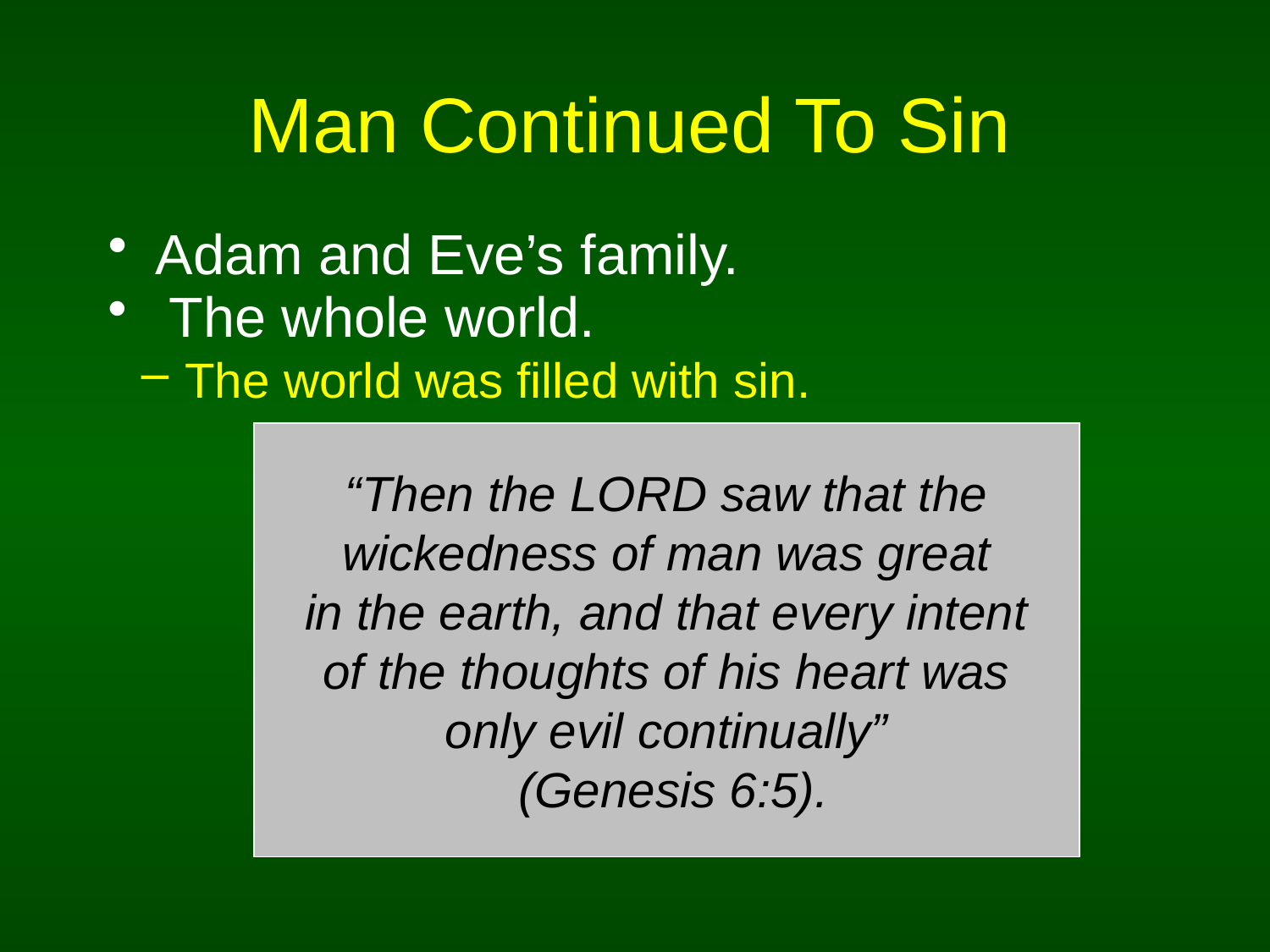

# Man Continued To Sin
Adam and Eve’s family.
  The whole world.
 The world was filled with sin.
“Then the LORD saw that the
wickedness of man was great
in the earth, and that every intent
of the thoughts of his heart was
only evil continually”
 (Genesis 6:5).